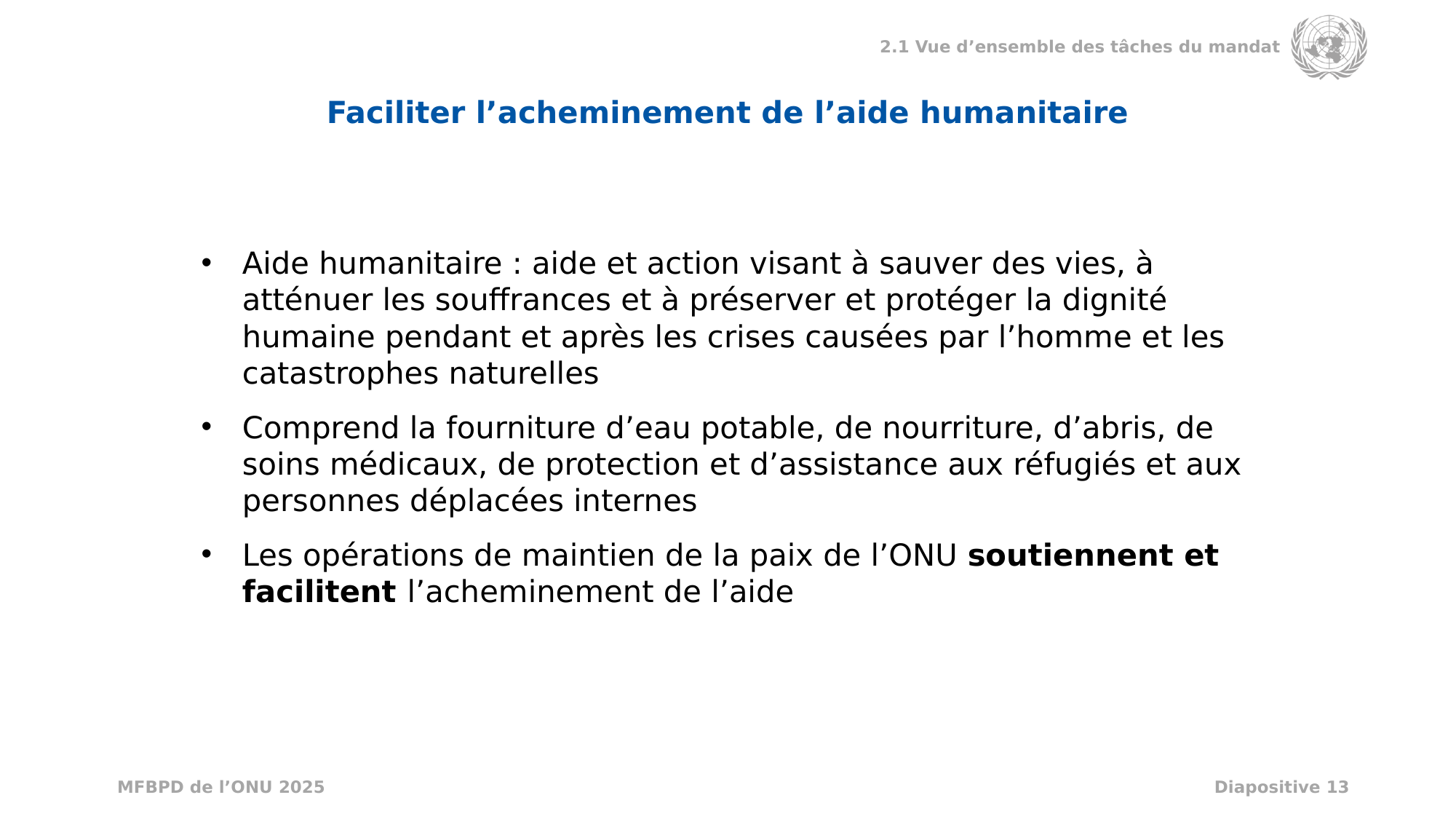

Faciliter l’acheminement de l’aide humanitaire
Aide humanitaire : aide et action visant à sauver des vies, à atténuer les souffrances et à préserver et protéger la dignité humaine pendant et après les crises causées par l’homme et les catastrophes naturelles
Comprend la fourniture d’eau potable, de nourriture, d’abris, de soins médicaux, de protection et d’assistance aux réfugiés et aux personnes déplacées internes
Les opérations de maintien de la paix de l’ONU soutiennent et facilitent l’acheminement de l’aide